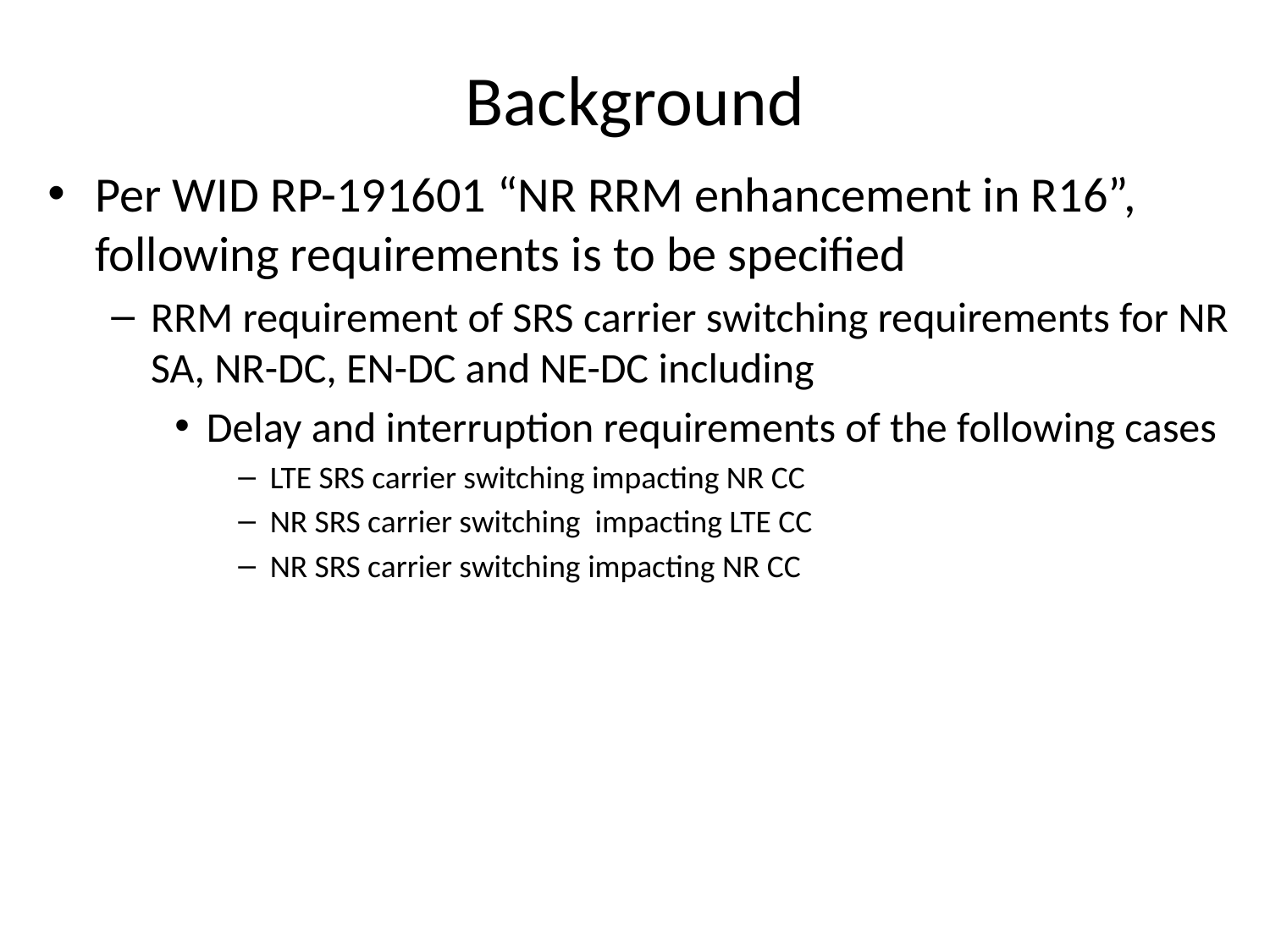

# Background
Per WID RP-191601 “NR RRM enhancement in R16”, following requirements is to be specified
RRM requirement of SRS carrier switching requirements for NR SA, NR-DC, EN-DC and NE-DC including
Delay and interruption requirements of the following cases
LTE SRS carrier switching impacting NR CC
NR SRS carrier switching  impacting LTE CC
NR SRS carrier switching impacting NR CC

2